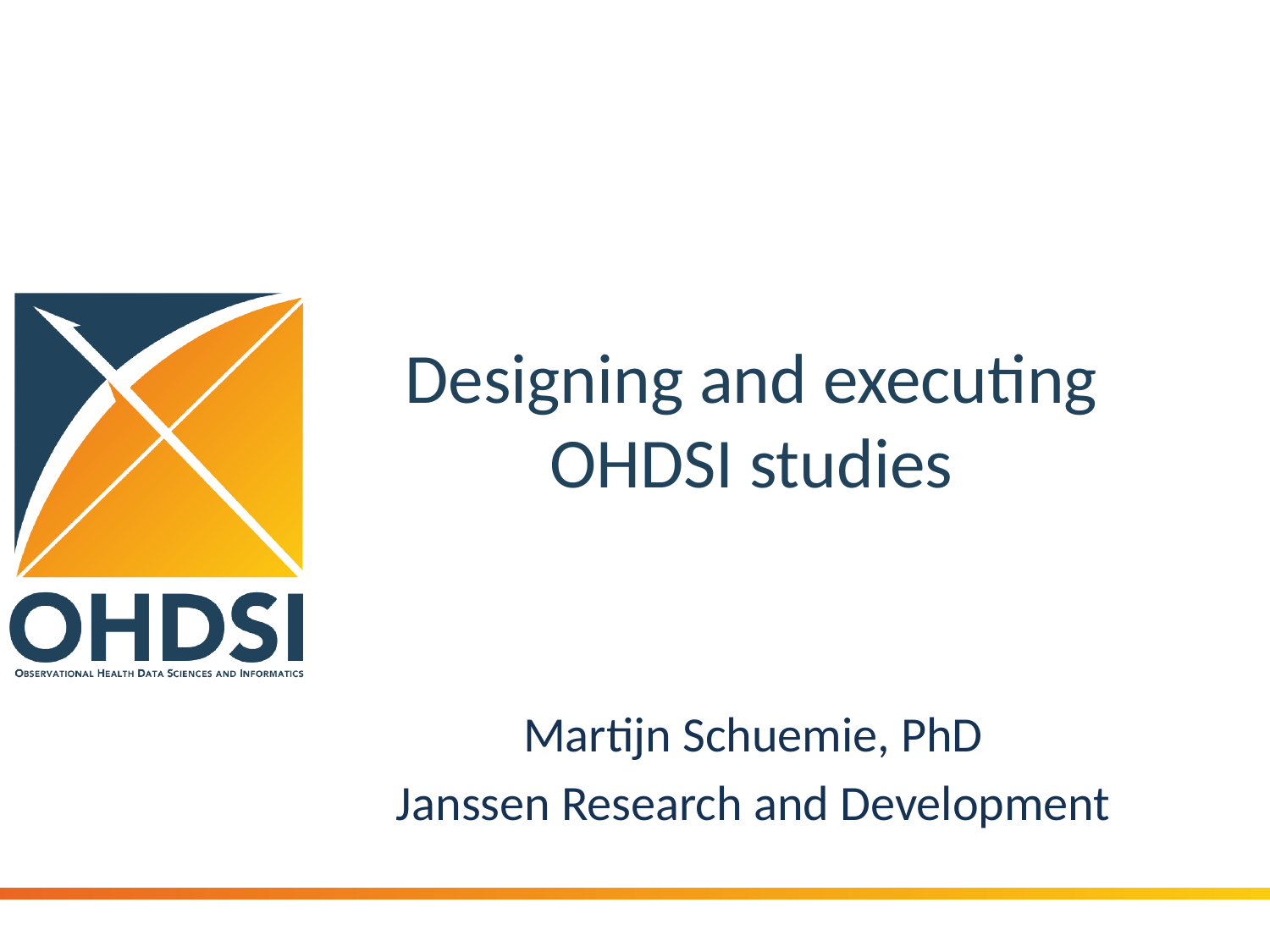

# Designing and executing OHDSI studies
Martijn Schuemie, PhD
Janssen Research and Development